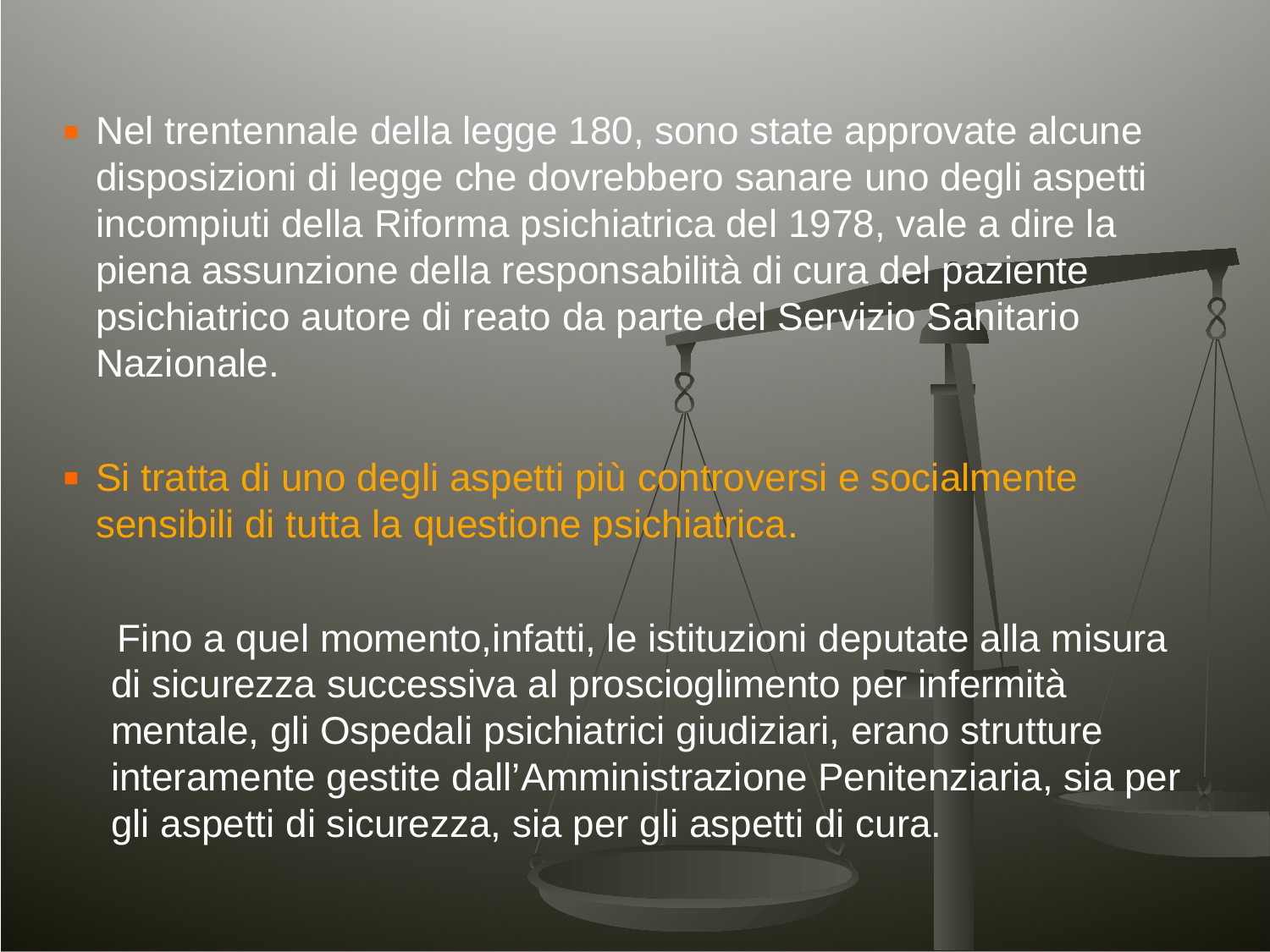

Nel trentennale della legge 180, sono state approvate alcune disposizioni di legge che dovrebbero sanare uno degli aspetti incompiuti della Riforma psichiatrica del 1978, vale a dire la piena assunzione della responsabilità di cura del paziente psichiatrico autore di reato da parte del Servizio Sanitario Nazionale.

Si tratta di uno degli aspetti più controversi e socialmente sensibili di tutta la questione psichiatrica.

     Fino a quel momento,infatti, le istituzioni deputate alla misura di sicurezza successiva al proscioglimento per infermità mentale, gli Ospedali psichiatrici giudiziari, erano strutture interamente gestite dall’Amministrazione Penitenziaria, sia per gli aspetti di sicurezza, sia per gli aspetti di cura.